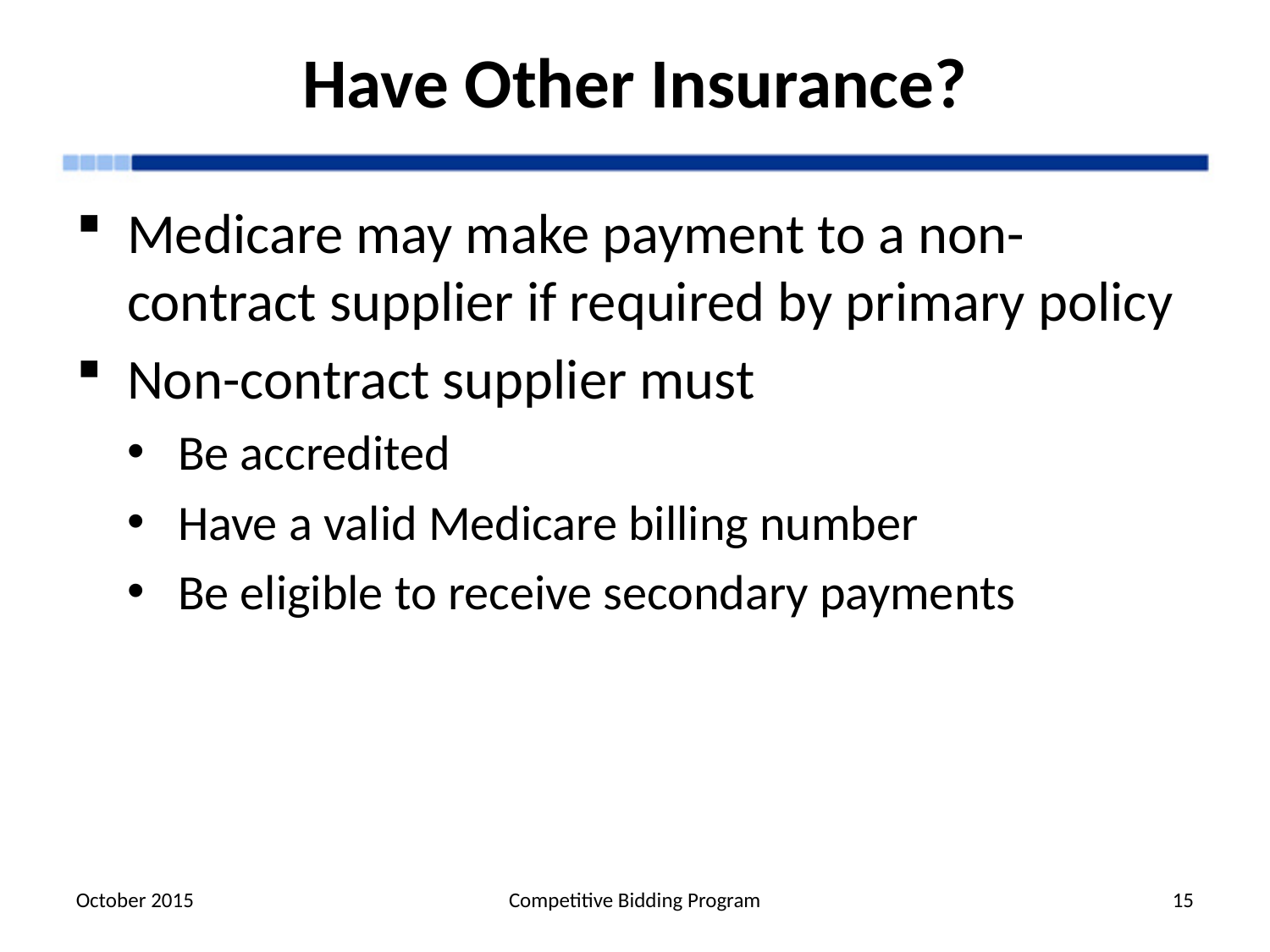

# Have Other Insurance?
Medicare may make payment to a non-contract supplier if required by primary policy
Non-contract supplier must
Be accredited
Have a valid Medicare billing number
Be eligible to receive secondary payments

October 2015
Competitive Bidding Program
15